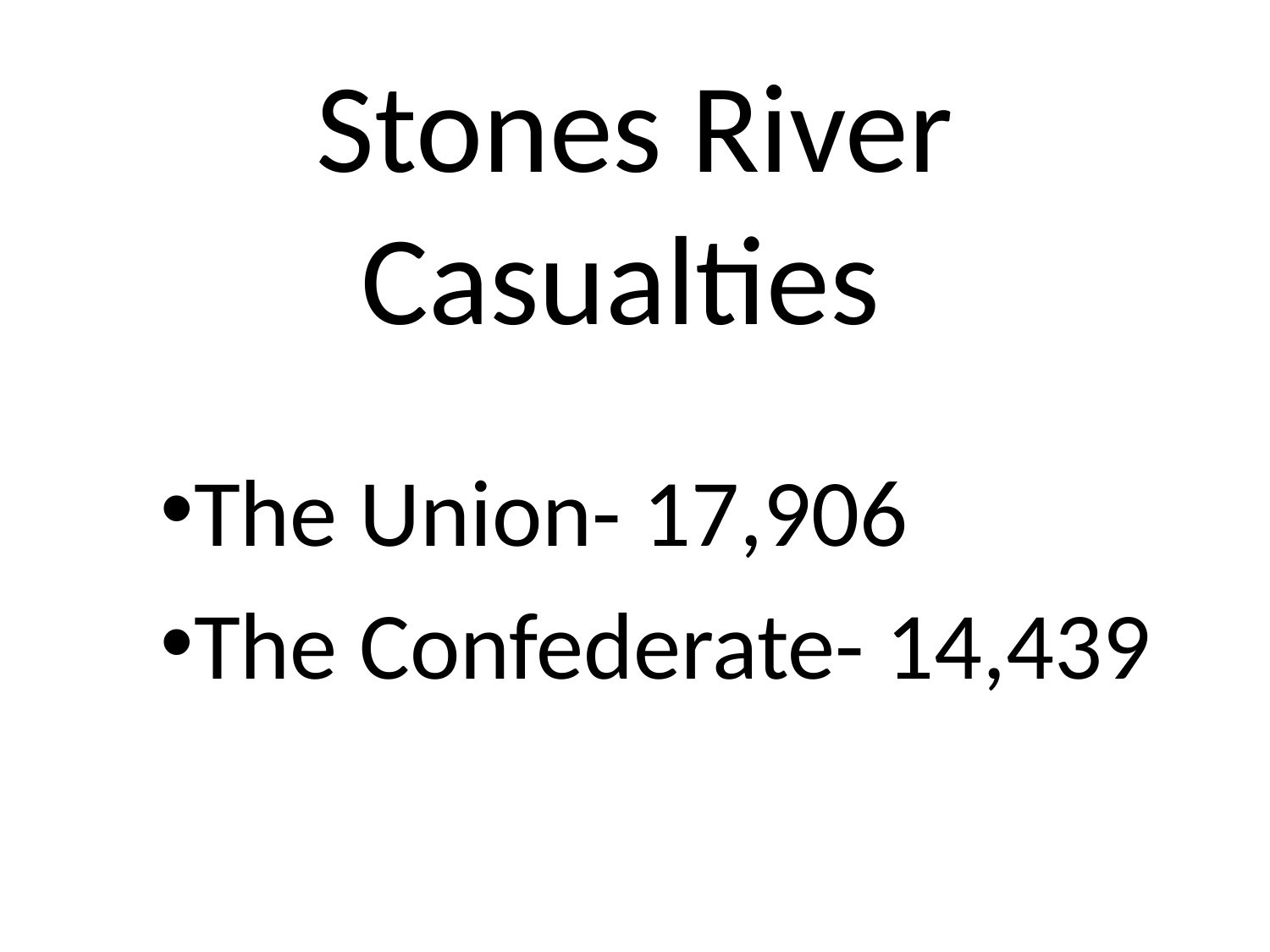

# Stones River Casualties
The Union- 17,906
The Confederate- 14,439